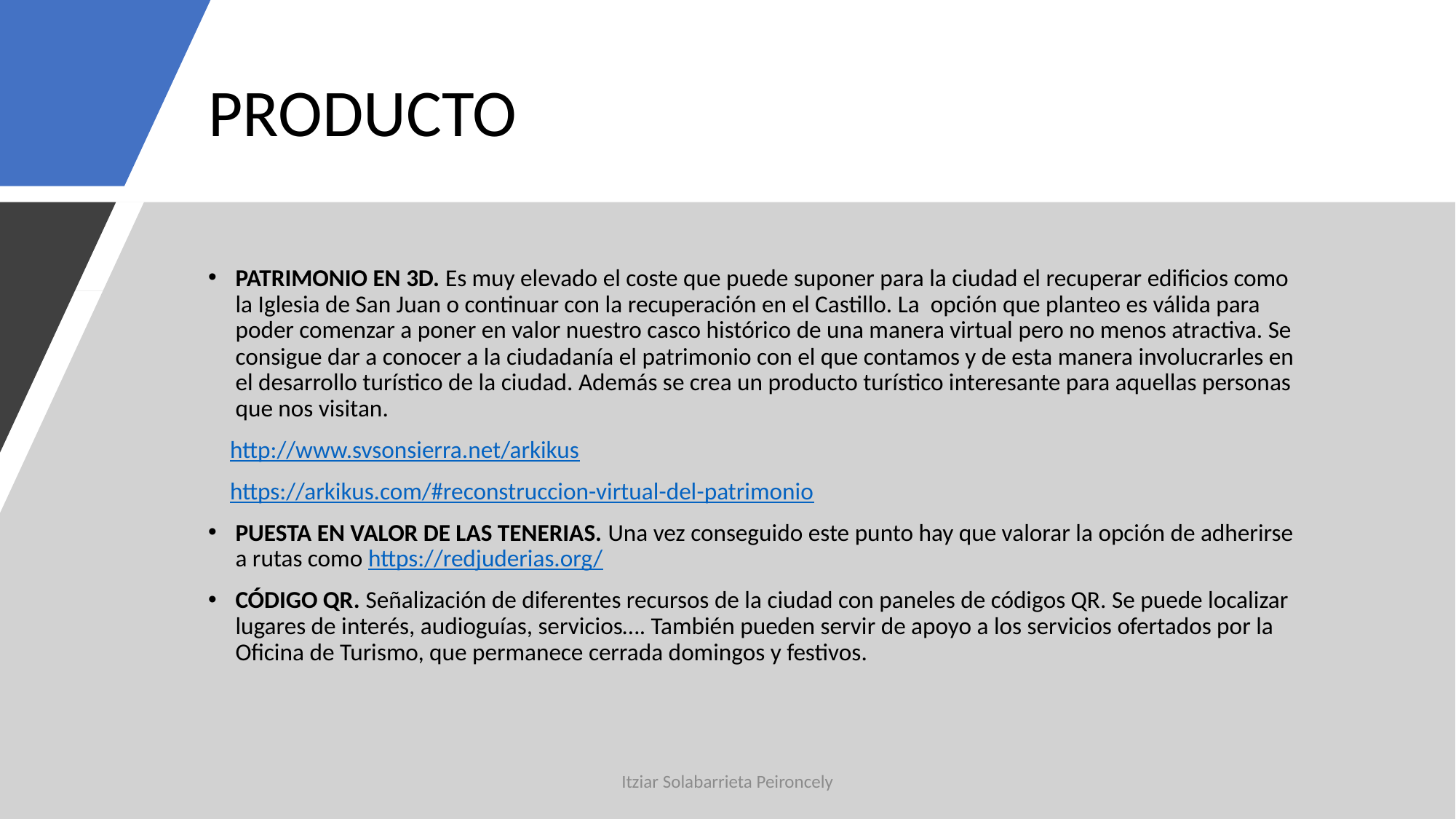

# PRODUCTO

PATRIMONIO EN 3D. Es muy elevado el coste que puede suponer para la ciudad el recuperar edificios como la Iglesia de San Juan o continuar con la recuperación en el Castillo. La  opción que planteo es válida para poder comenzar a poner en valor nuestro casco histórico de una manera virtual pero no menos atractiva. Se consigue dar a conocer a la ciudadanía el patrimonio con el que contamos y de esta manera involucrarles en el desarrollo turístico de la ciudad. Además se crea un producto turístico interesante para aquellas personas que nos visitan.
    http://www.svsonsierra.net/arkikus
    https://arkikus.com/#reconstruccion-virtual-del-patrimonio
PUESTA EN VALOR DE LAS TENERIAS. Una vez conseguido este punto hay que valorar la opción de adherirse a rutas como https://redjuderias.org/
CÓDIGO QR. Señalización de diferentes recursos de la ciudad con paneles de códigos QR. Se puede localizar lugares de interés, audioguías, servicios…. También pueden servir de apoyo a los servicios ofertados por la Oficina de Turismo, que permanece cerrada domingos y festivos.
Itziar Solabarrieta Peironcely